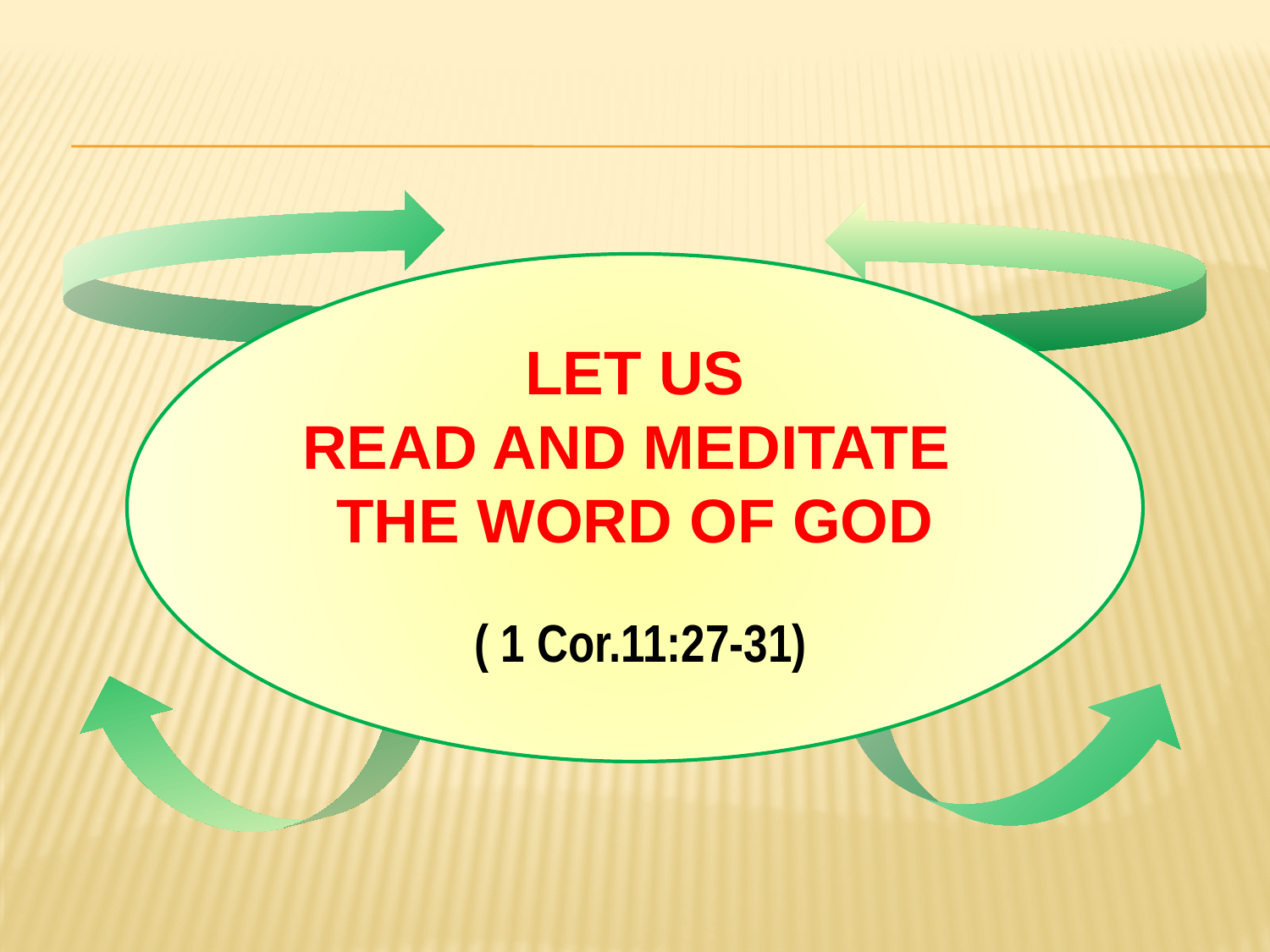

# LET US READ AND MEDITATE THE WORD OF GOD
 ( 1 Cor.11:27-31)